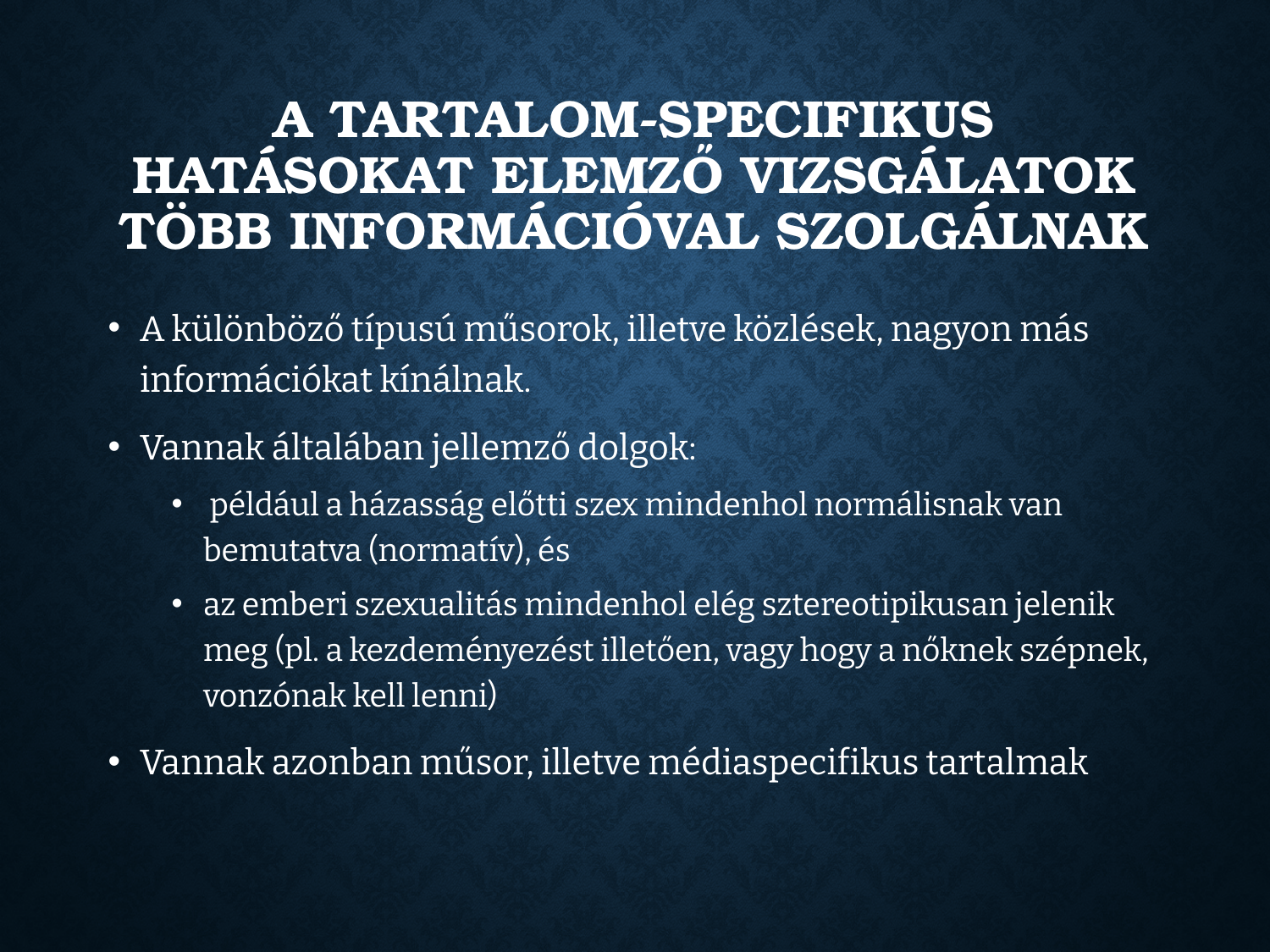

# A tartalom-specifikus hatásokat elemző vizsgálatok több információval szolgálnak
A különböző típusú műsorok, illetve közlések, nagyon más információkat kínálnak.
Vannak általában jellemző dolgok:
 például a házasság előtti szex mindenhol normálisnak van bemutatva (normatív), és
az emberi szexualitás mindenhol elég sztereotipikusan jelenik meg (pl. a kezdeményezést illetően, vagy hogy a nőknek szépnek, vonzónak kell lenni)
Vannak azonban műsor, illetve médiaspecifikus tartalmak